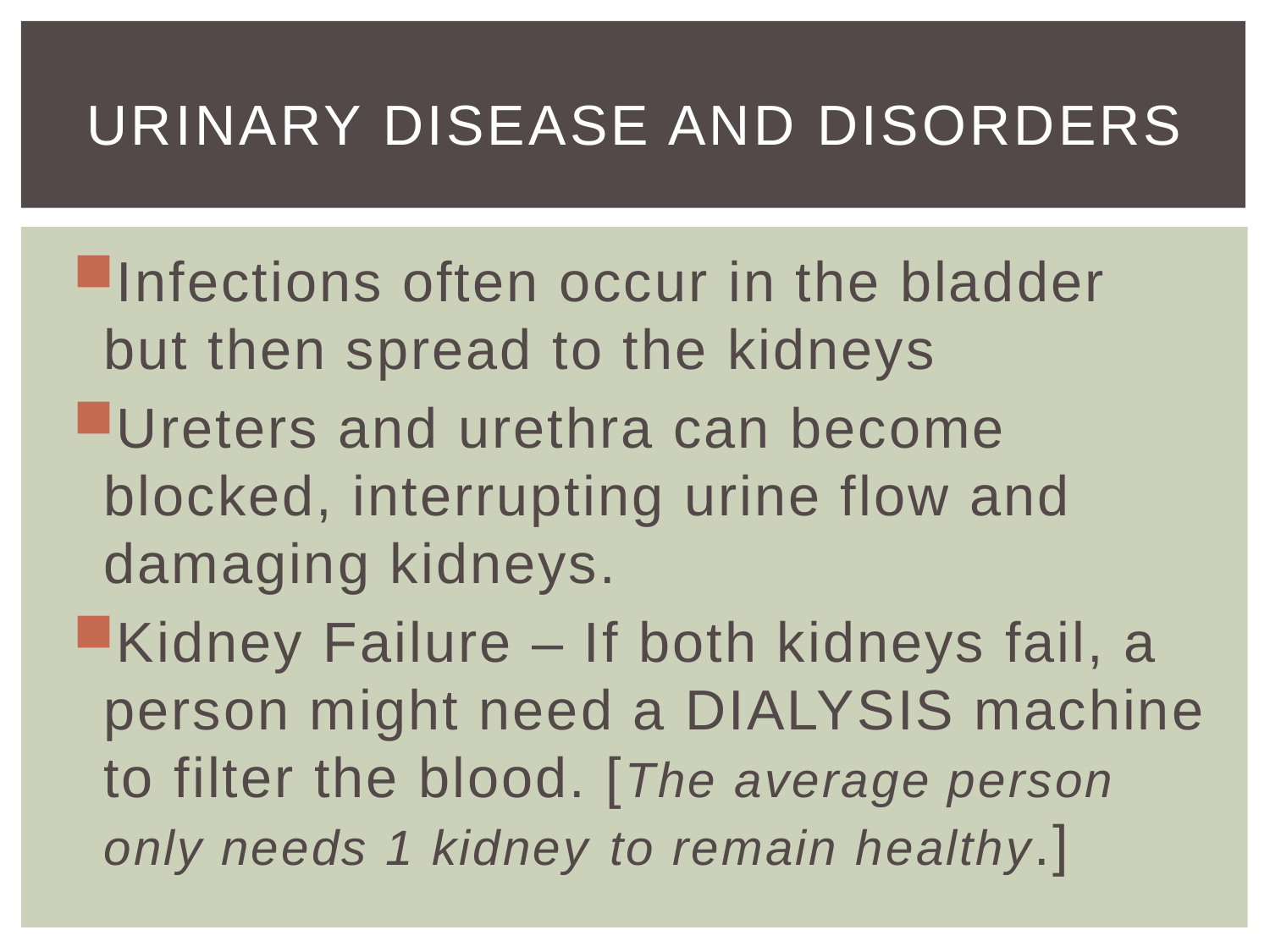

# Urinary Disease and Disorders
Infections often occur in the bladder but then spread to the kidneys
Ureters and urethra can become blocked, interrupting urine flow and damaging kidneys.
Kidney Failure – If both kidneys fail, a person might need a DIALYSIS machine to filter the blood. [The average person only needs 1 kidney to remain healthy.]